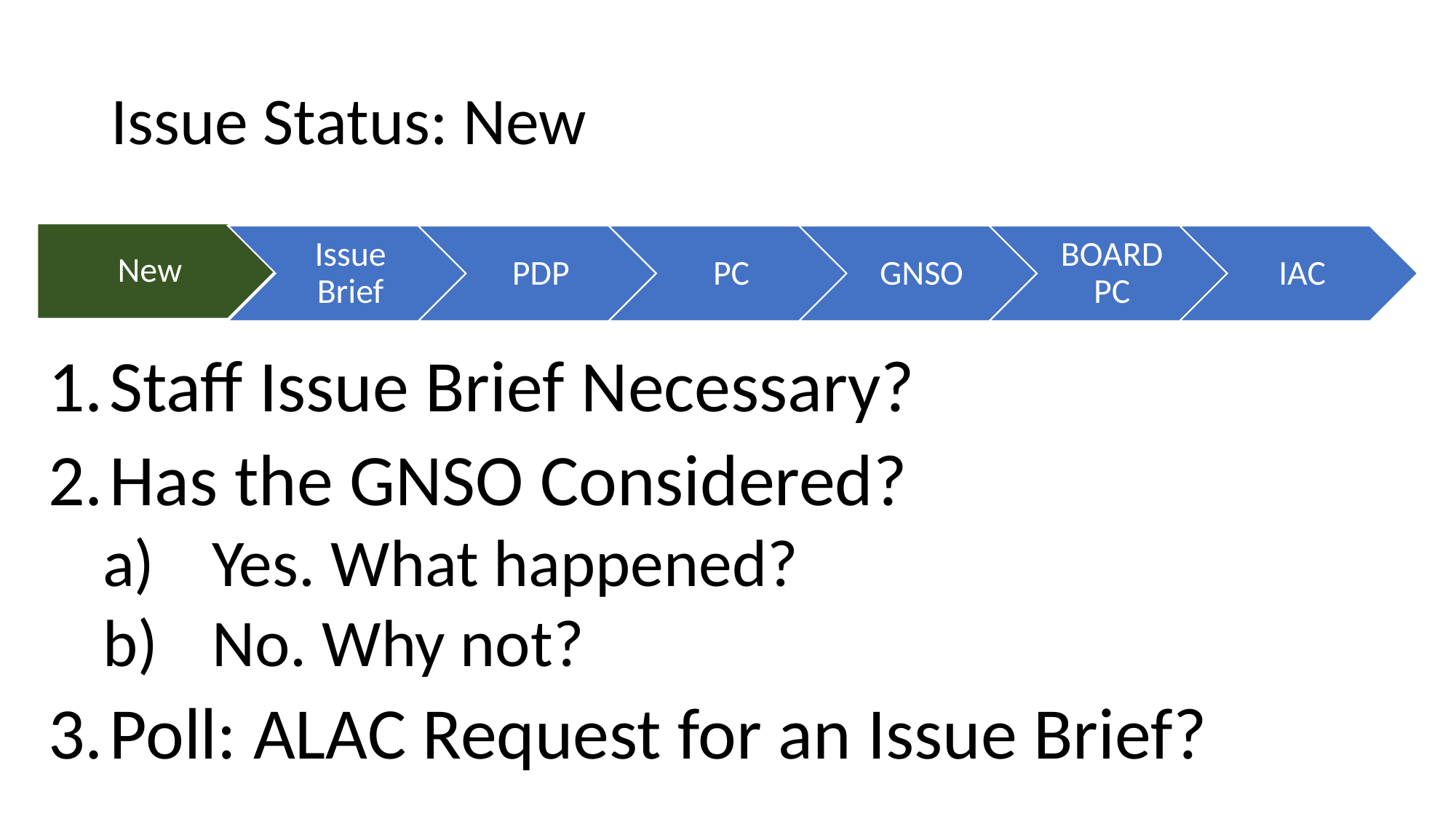

# Issue Status: New
New
Issue Brief
PDP
PC
GNSO
BOARD PC
IAC
Staff Issue Brief Necessary?
Has the GNSO Considered?
Yes. What happened?
No. Why not?
Poll: ALAC Request for an Issue Brief?